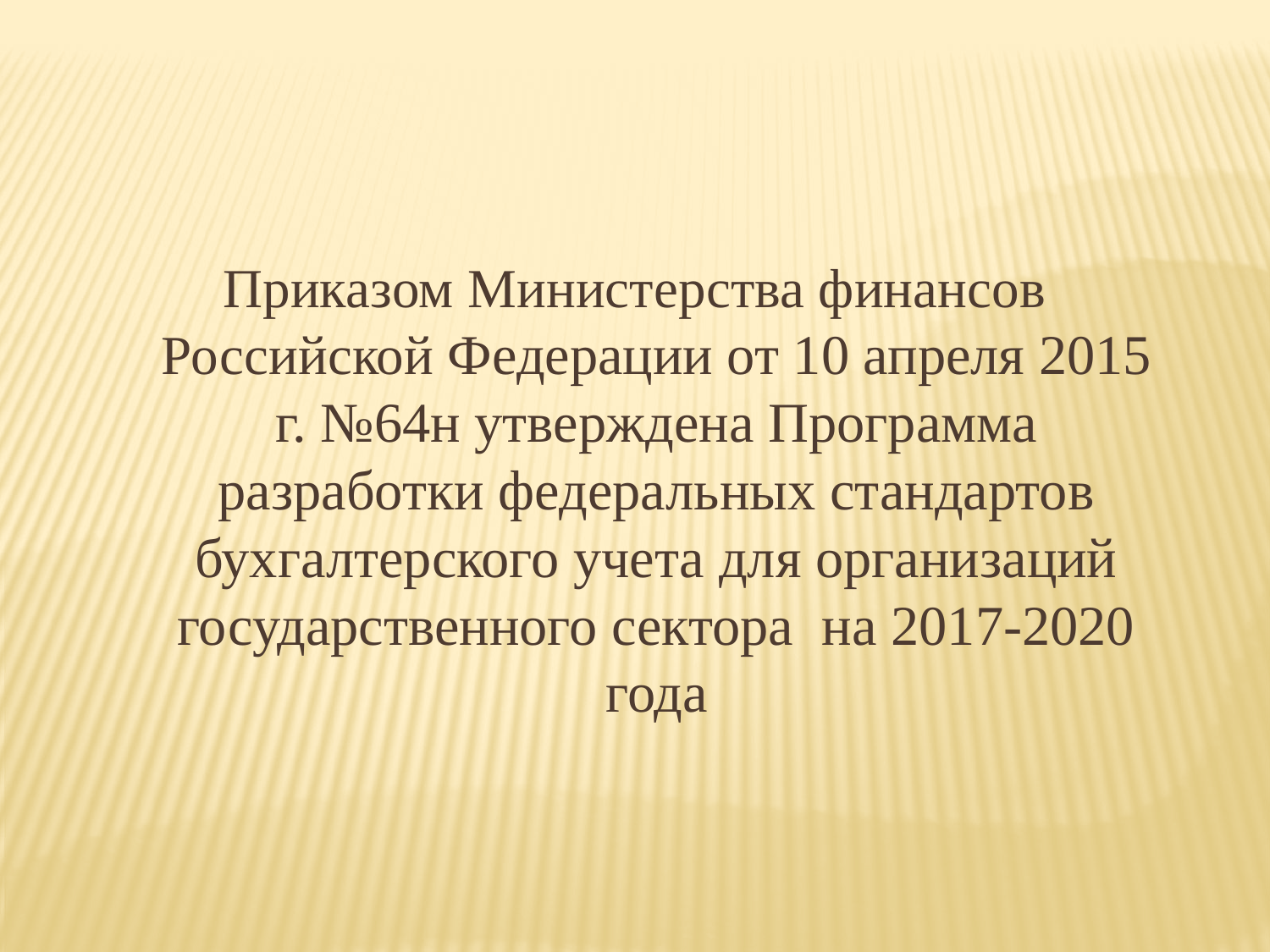

Приказом Министерства финансов Российской Федерации от 10 апреля 2015 г. №64н утверждена Программа разработки федеральных стандартов бухгалтерского учета для организаций государственного сектора  на 2017-2020 года